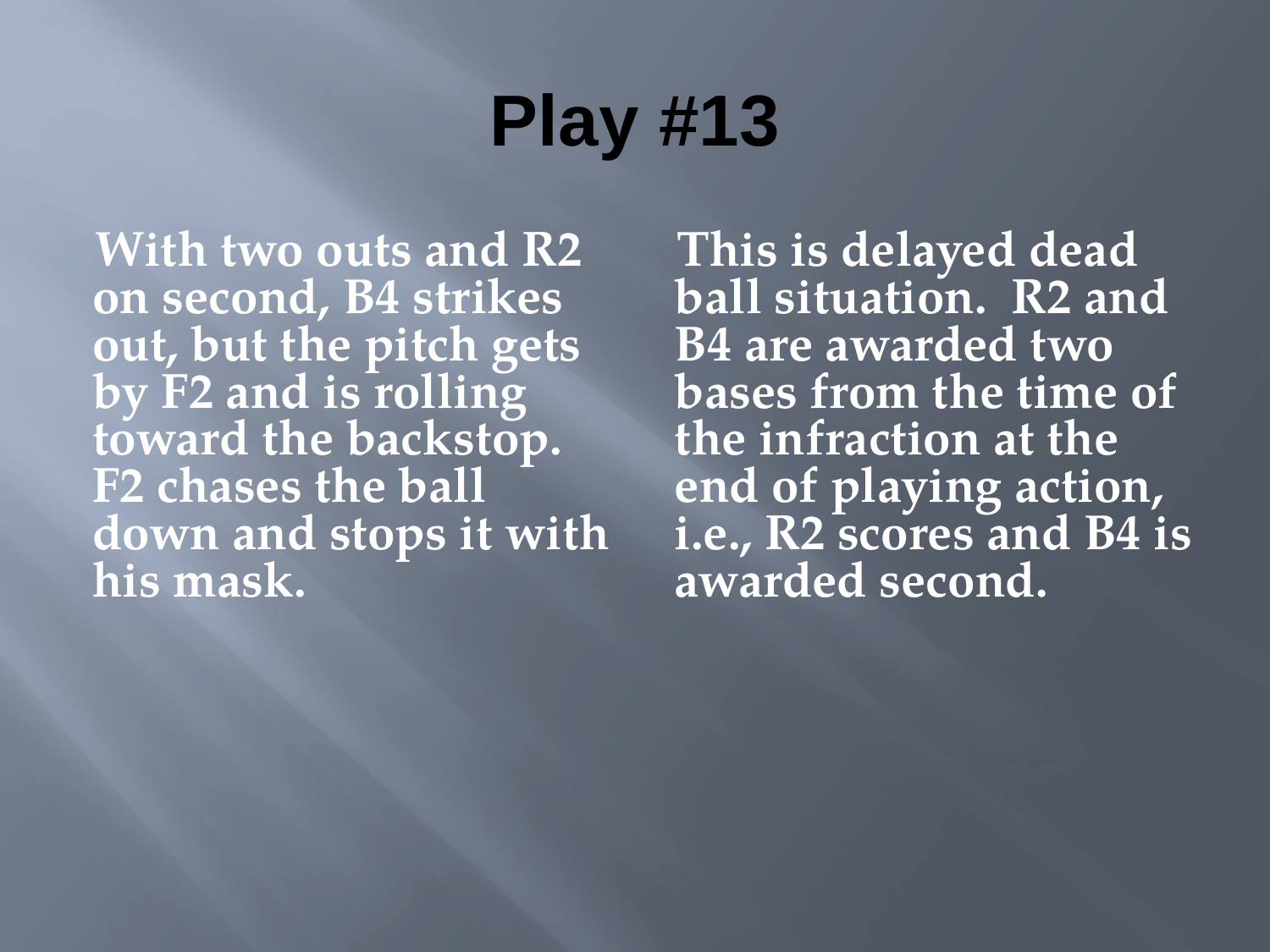

# Play #13
With two outs and R2 on second, B4 strikes out, but the pitch gets by F2 and is rolling toward the backstop.  F2 chases the ball down and stops it with his mask.
This is delayed dead ball situation.  R2 and B4 are awarded two bases from the time of the infraction at the end of playing action, i.e., R2 scores and B4 is awarded second.